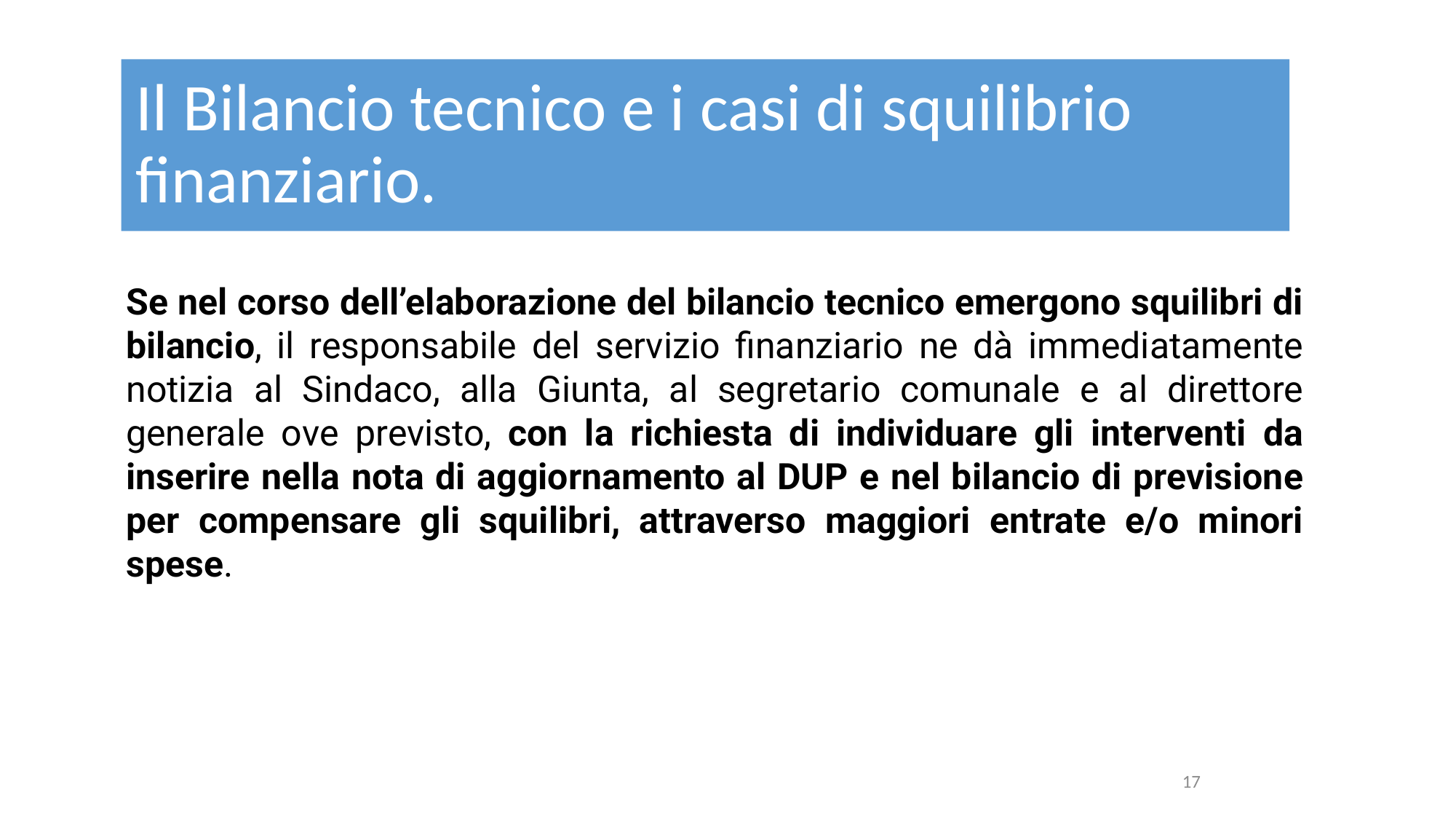

Il Bilancio tecnico e i casi di squilibrio finanziario.

Se nel corso dell’elaborazione del bilancio tecnico emergono squilibri di bilancio, il responsabile del servizio finanziario ne dà immediatamente notizia al Sindaco, alla Giunta, al segretario comunale e al direttore generale ove previsto, con la richiesta di individuare gli interventi da inserire nella nota di aggiornamento al DUP e nel bilancio di previsione per compensare gli squilibri, attraverso maggiori entrate e/o minori spese.
17